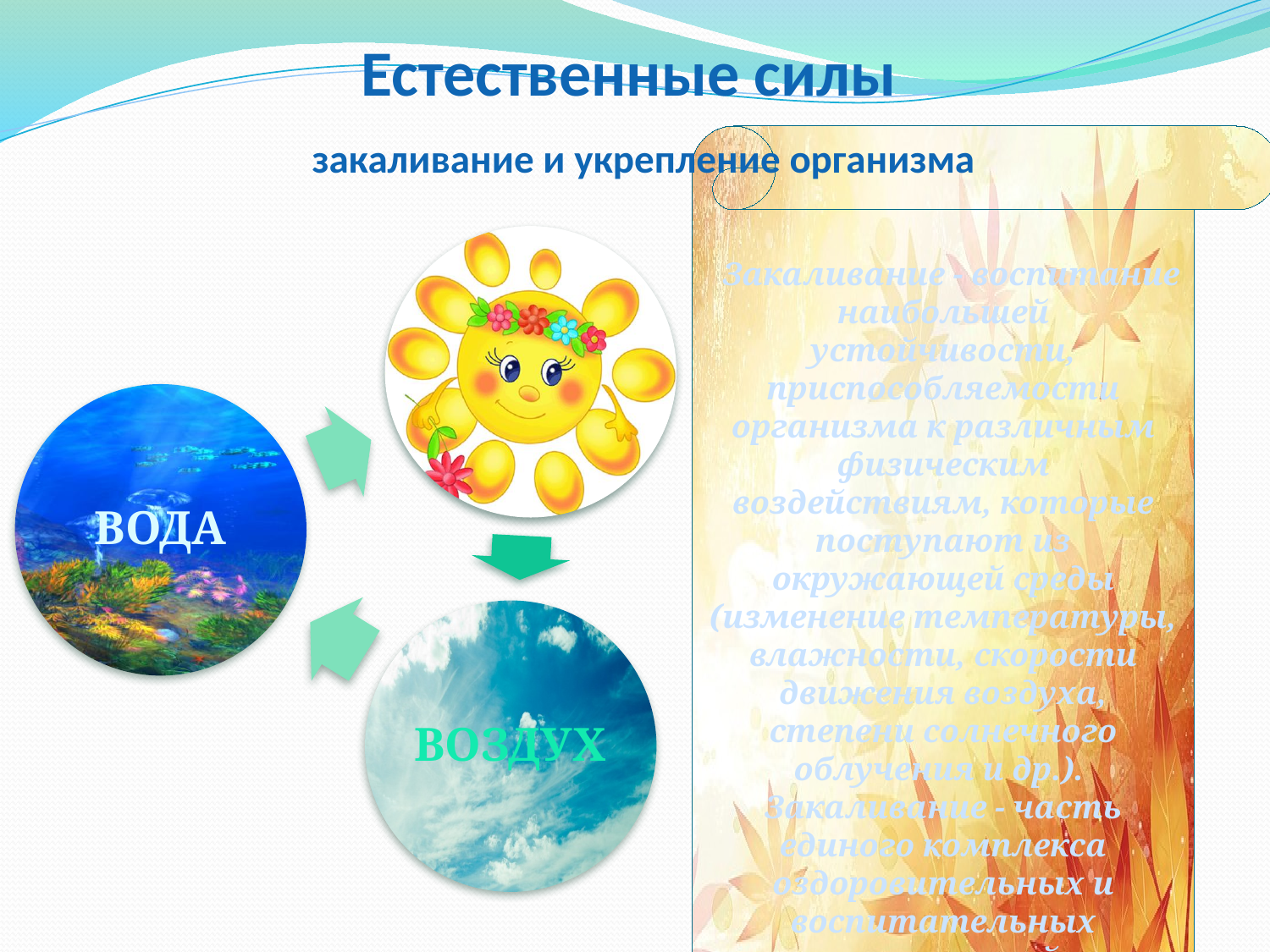

# Естественные силы закаливание и укрепление организма

  Закаливание - воспитание наибольшей устойчивости, приспособляемости организма к различным физическим воздействиям, которые поступают из окружающей среды (изменение температуры, влажности, скорости движения воздуха, степени солнечного облучения и др.).
Закаливание - часть единого комплекса оздоровительных и воспитательных мероприятий.

ВОЗДУХ

ВОДА